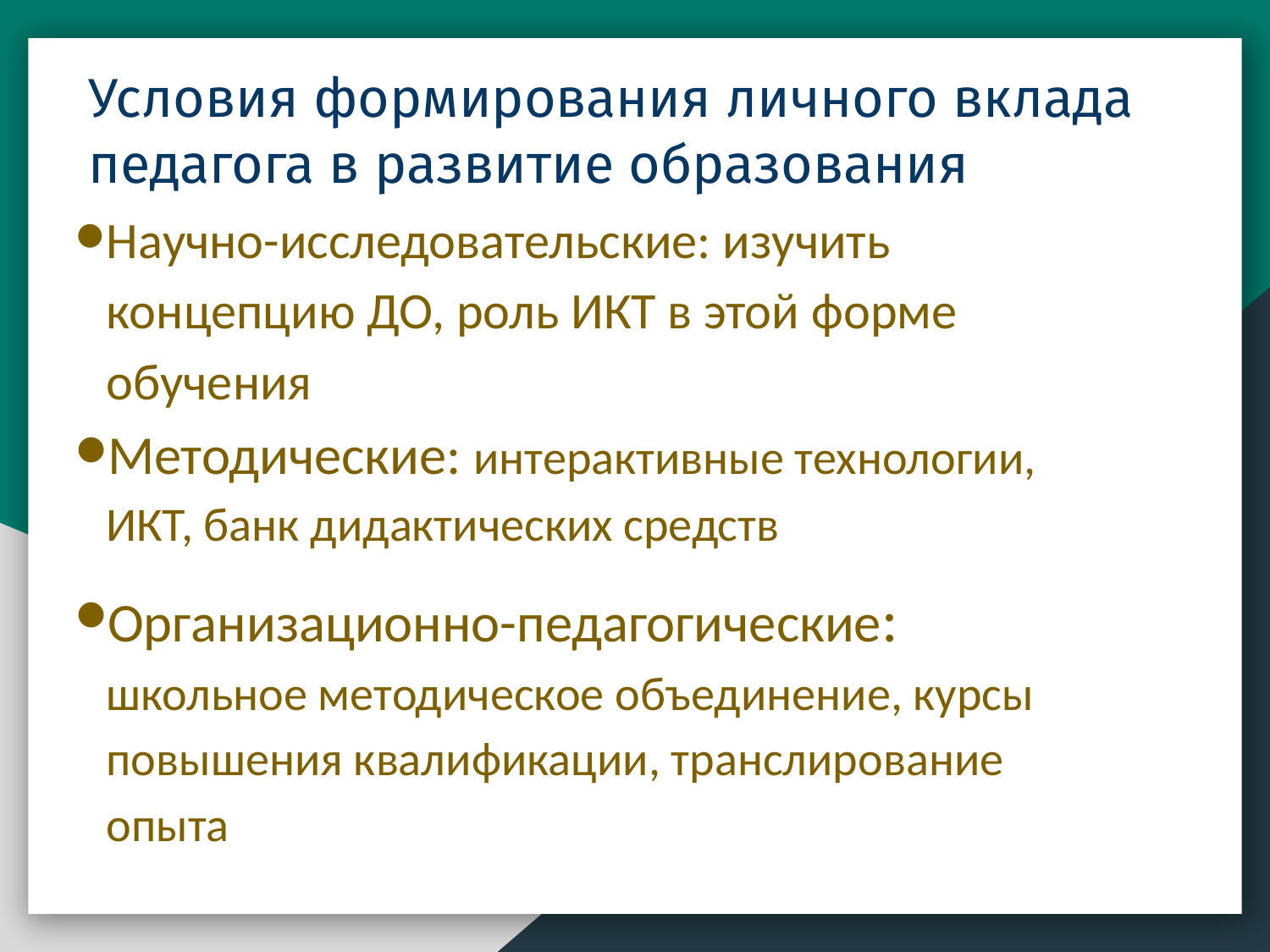

Условия формирования личного вклада педагога в развитие образования
Научно-исследовательские: изучить концепцию ДО, роль ИКТ в этой форме обучения
Методические: интерактивные технологии, ИКТ, банк дидактических средств
Организационно-педагогические: школьное методическое объединение, курсы повышения квалификации, транслирование опыта